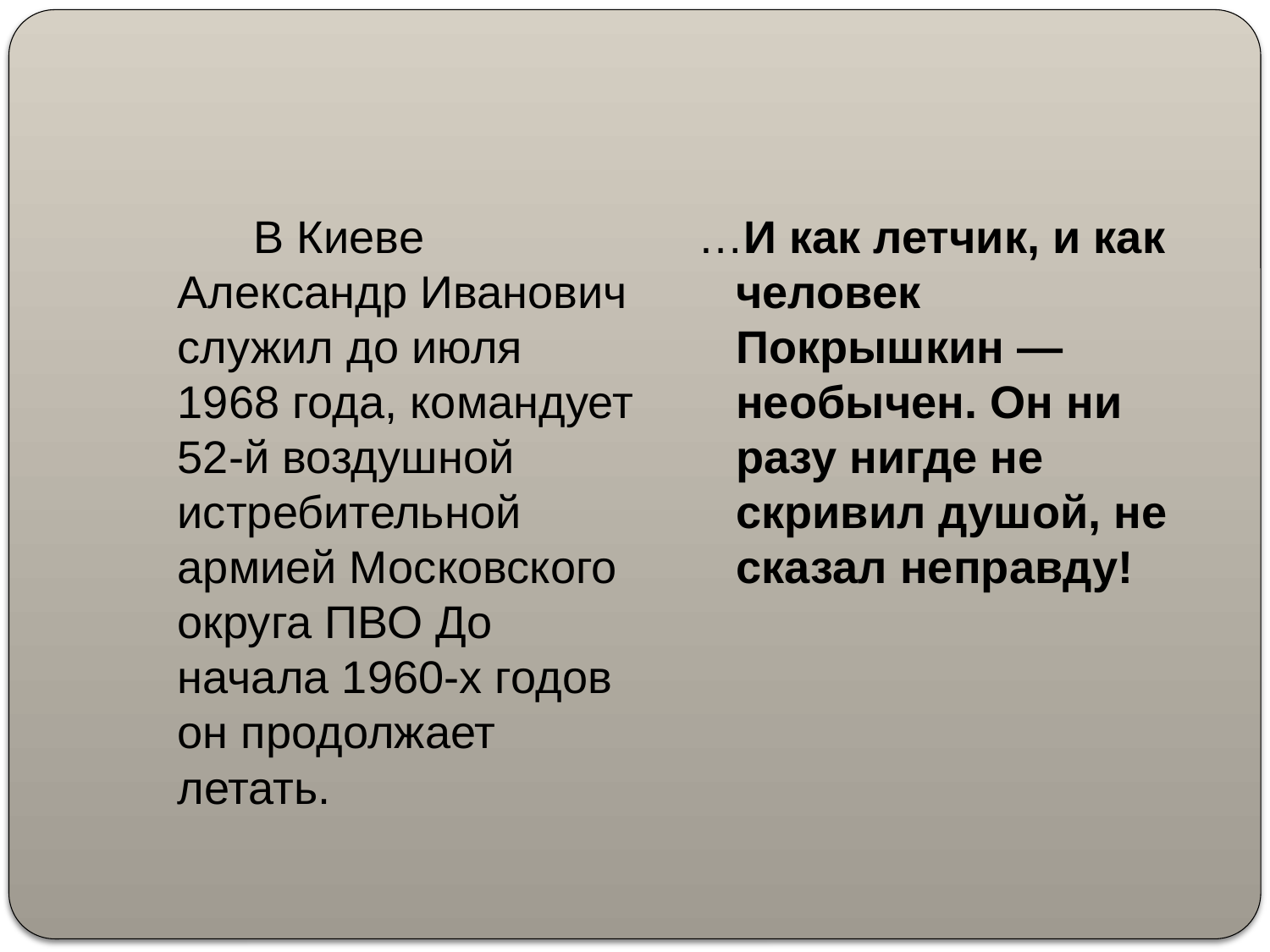

#
         В Киеве Александр Иванович служил до июля 1968 года, командует 52-й воздушной истребительной армией Московского округа ПВО До начала 1960-х годов он продолжает летать.

…И как летчик, и как человек Покрышкин — необычен. Он ни разу нигде не скривил душой, не сказал неправду!